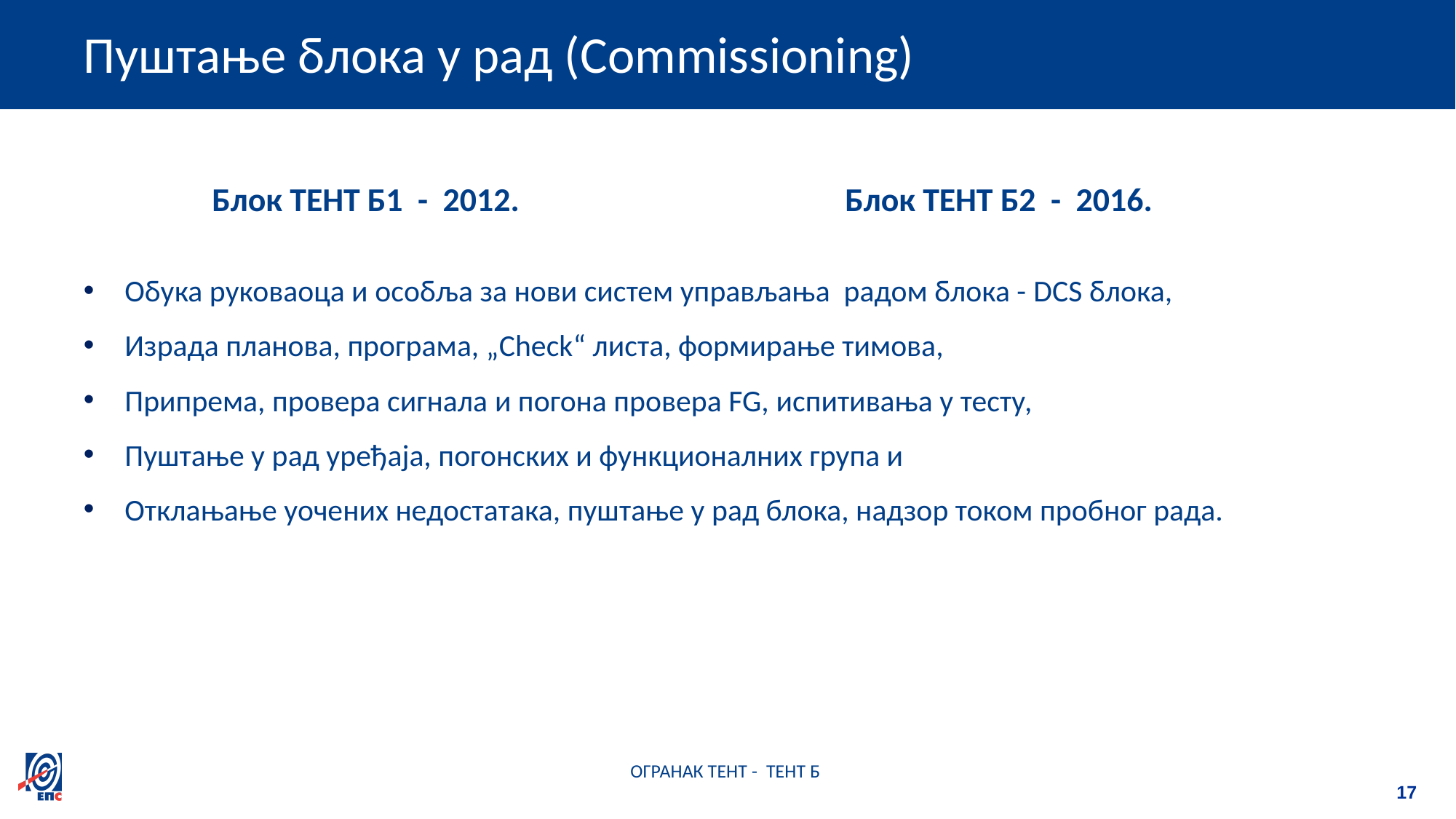

# Пуштање блока у рад (Commissioning)
Блок ТЕНТ Б1  -  2012.
Блок ТЕНТ Б2  -  2016.

Обука руковаоца и особља за нови систем управљања  радом блока - DCS блока,
Израда планова, програма, „Check“ листа, формирање тимова,
Припрема, провера сигнала и погона провера FG, испитивања у тесту,
Пуштање у рад уређаја, погонских и функционалних група и
Отклањање уочених недостатака, пуштање у рад блока, надзор током пробног рада.

ОГРАНАК ТЕНТ -  ТЕНТ Б